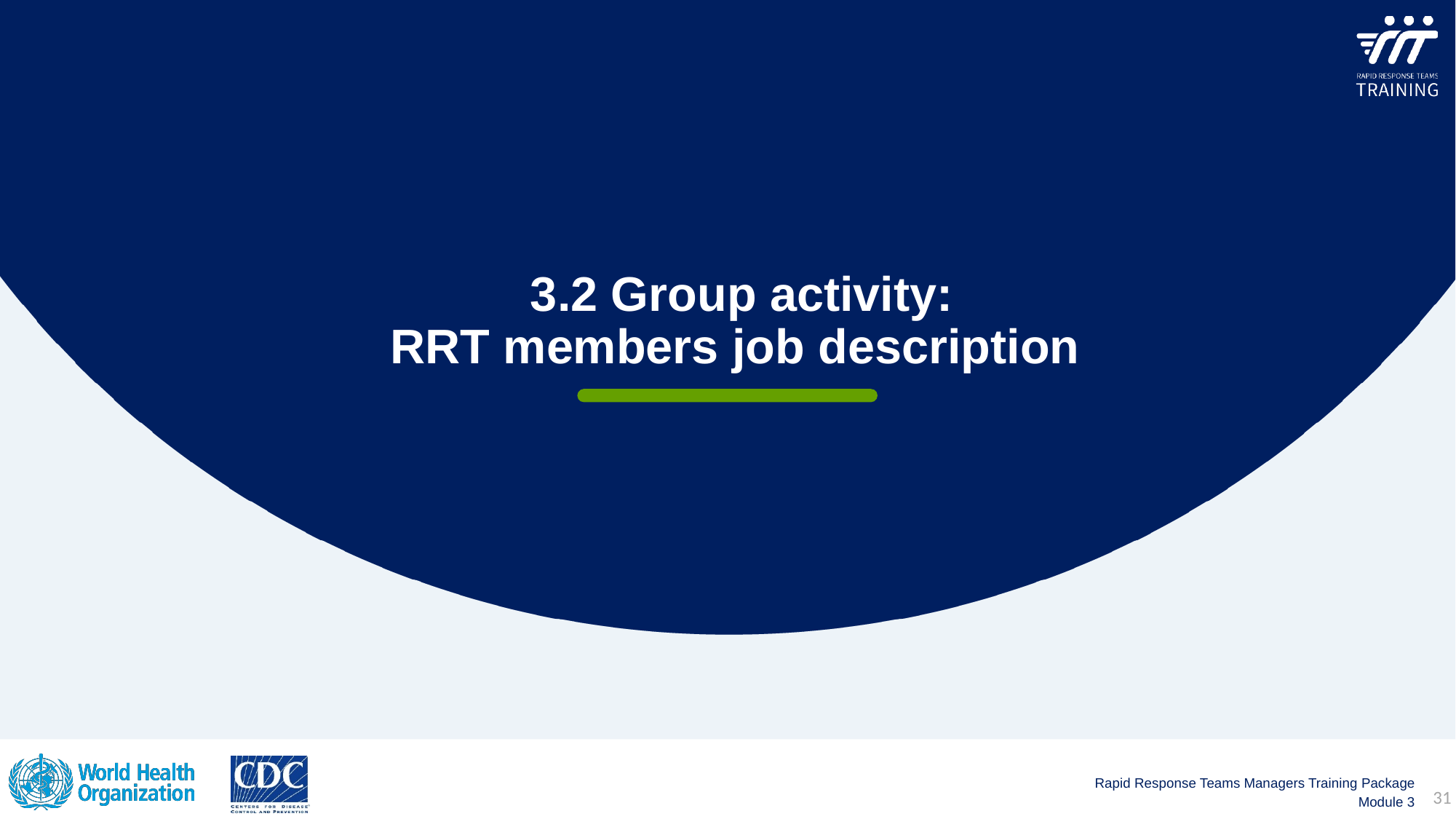

3.2 Group activity:
RRT members job description
31